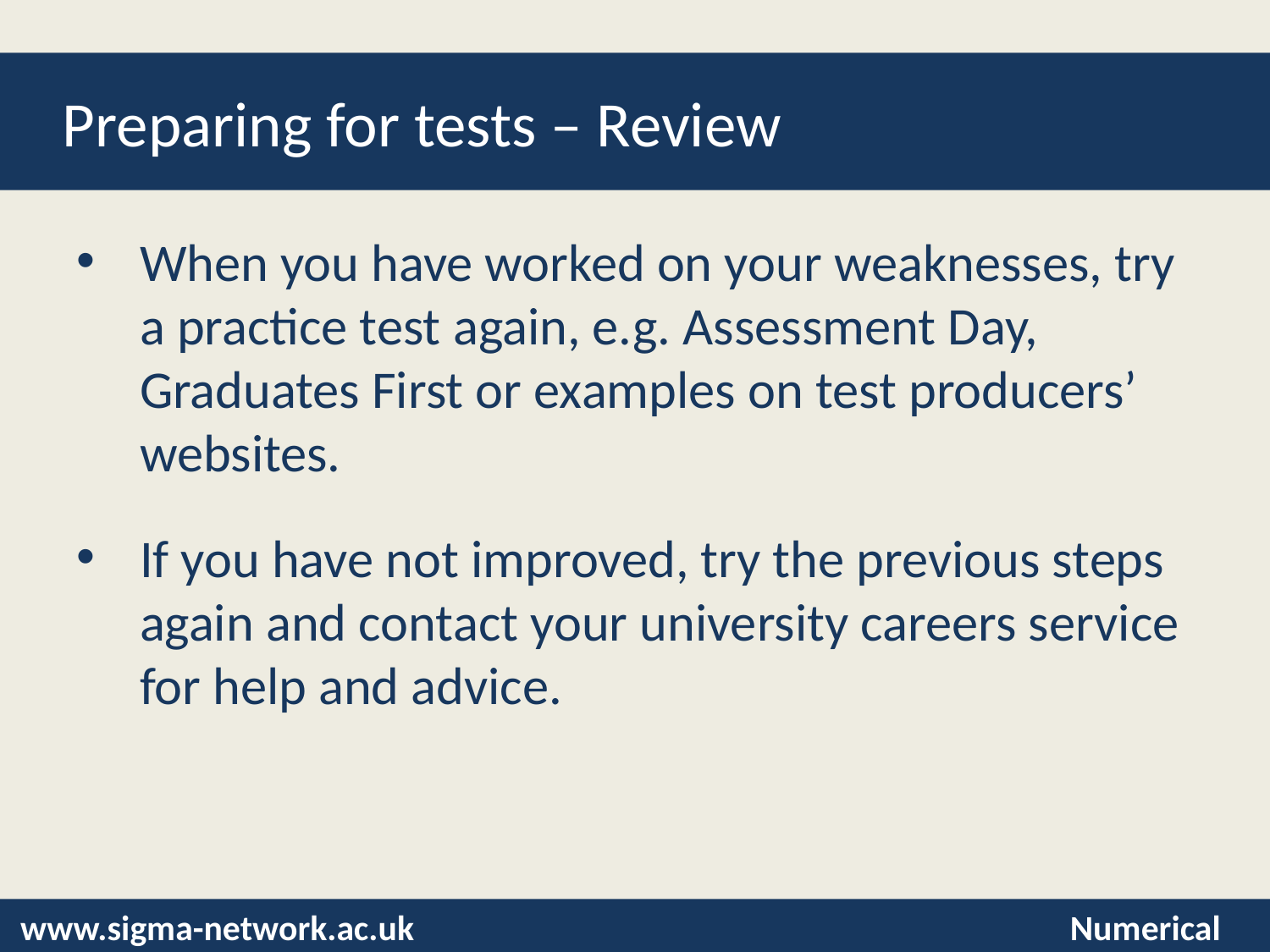

# Preparing for tests – Review
When you have worked on your weaknesses, try a practice test again, e.g. Assessment Day, Graduates First or examples on test producers’ websites.
If you have not improved, try the previous steps again and contact your university careers service for help and advice.